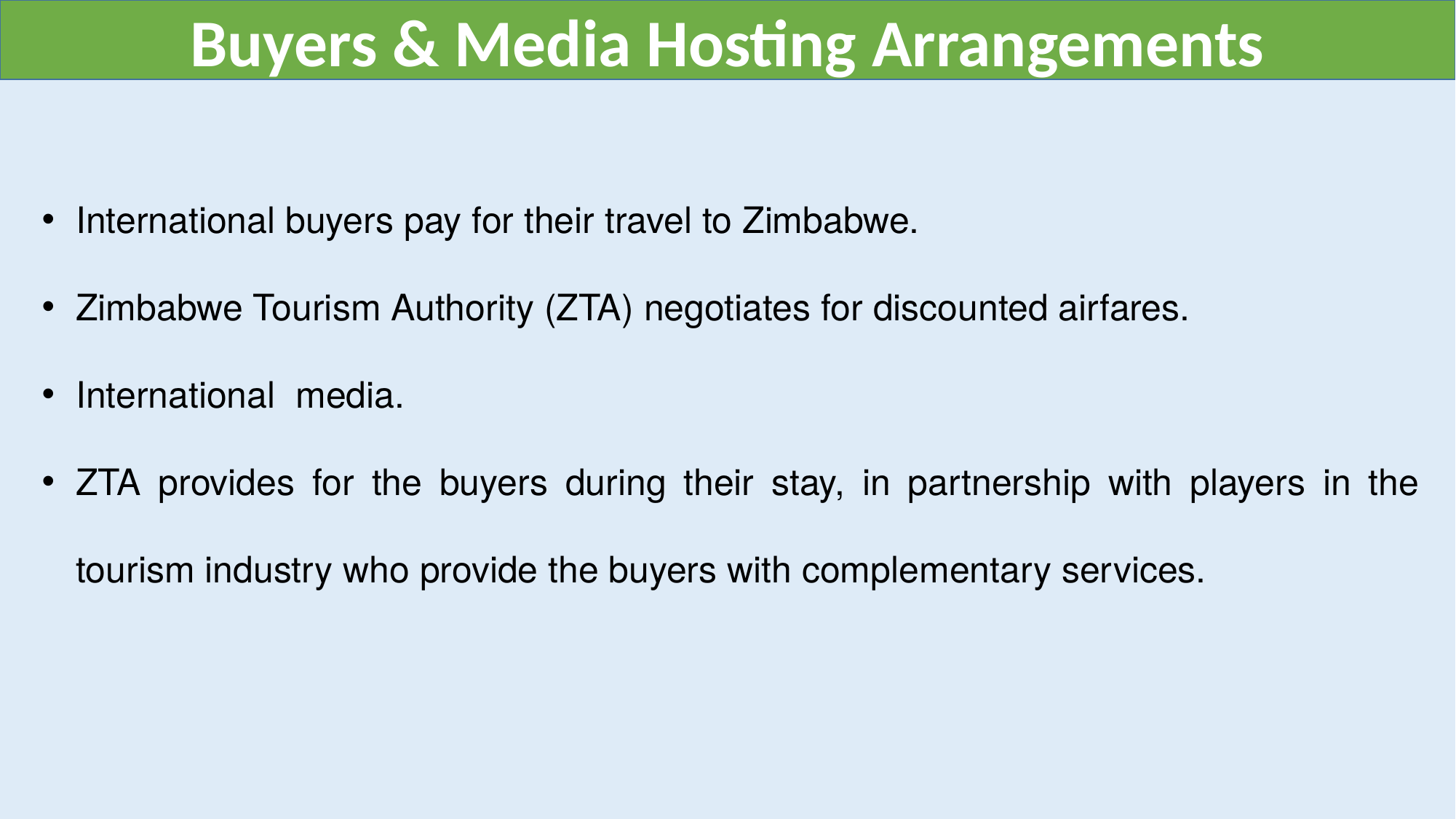

Buyers & Media Hosting Arrangements
International buyers pay for their travel to Zimbabwe.
Zimbabwe Tourism Authority (ZTA) negotiates for discounted airfares.
International  media.
ZTA provides for the buyers during their stay, in partnership with players in the tourism industry who provide the buyers with complementary services.